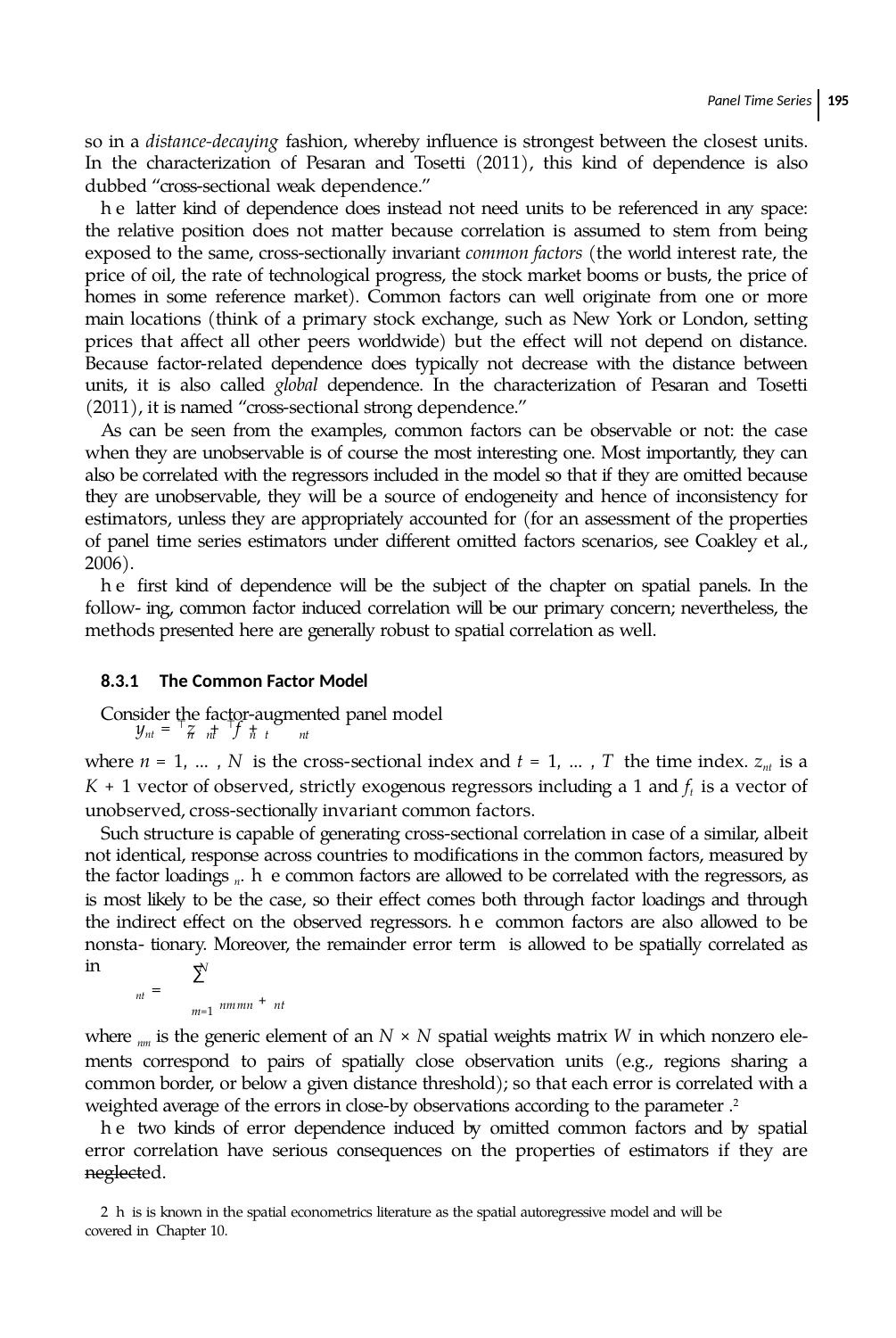

Panel Time Series  195

so in a distance-decaying fashion, whereby influence is strongest between the closest units. In the characterization of Pesaran and Tosetti (2011), this kind of dependence is also dubbed “cross-sectional weak dependence.”
he latter kind of dependence does instead not need units to be referenced in any space: the relative position does not matter because correlation is assumed to stem from being exposed to the same, cross-sectionally invariant common factors (the world interest rate, the price of oil, the rate of technological progress, the stock market booms or busts, the price of homes in some reference market). Common factors can well originate from one or more main locations (think of a primary stock exchange, such as New York or London, setting prices that affect all other peers worldwide) but the effect will not depend on distance. Because factor-related dependence does typically not decrease with the distance between units, it is also called global dependence. In the characterization of Pesaran and Tosetti (2011), it is named “cross-sectional strong dependence.”
As can be seen from the examples, common factors can be observable or not: the case when they are unobservable is of course the most interesting one. Most importantly, they can also be correlated with the regressors included in the model so that if they are omitted because they are unobservable, they will be a source of endogeneity and hence of inconsistency for estimators, unless they are appropriately accounted for (for an assessment of the properties of panel time series estimators under different omitted factors scenarios, see Coakley et al., 2006).
he ﬁrst kind of dependence will be the subject of the chapter on spatial panels. In the follow- ing, common factor induced correlation will be our primary concern; nevertheless, the methods presented here are generally robust to spatial correlation as well.

8.3.1  The Common Factor Model
Consider the factor-augmented panel model

ynt = ⊤z + ⊤f +
n  nt	n t	nt
where n = 1, … , N  is the cross-sectional index and t = 1, … , T  the time index. znt  is a K + 1 vector of observed, strictly exogenous regressors including a 1 and ft  is a vector of unobserved, cross-sectionally invariant common factors.
Such structure is capable of generating cross-sectional correlation in case of a similar, albeit not identical, response across countries to modiﬁcations in the common factors, measured by the factor loadings n. he common factors are allowed to be correlated with the regressors, as is most likely to be the case, so their effect comes both through factor loadings and through the indirect effect on the observed regressors. he common factors are also allowed to be nonsta- tionary. Moreover, the remainder error term  is allowed to be spatially correlated as in
N
∑
nt =
nmmn + nt
m=1
where nm is the generic element of an N × N spatial weights matrix W in which nonzero ele- ments correspond to pairs of spatially close observation units (e.g., regions sharing a common border, or below a given distance threshold); so that each error is correlated with a weighted average of the errors in close-by observations according to the parameter .2
he two kinds of error dependence induced by omitted common factors and by spatial error correlation have serious consequences on the properties of estimators if they are neglected.

2 his is known in the spatial econometrics literature as the spatial autoregressive model and will be covered in Chapter 10.